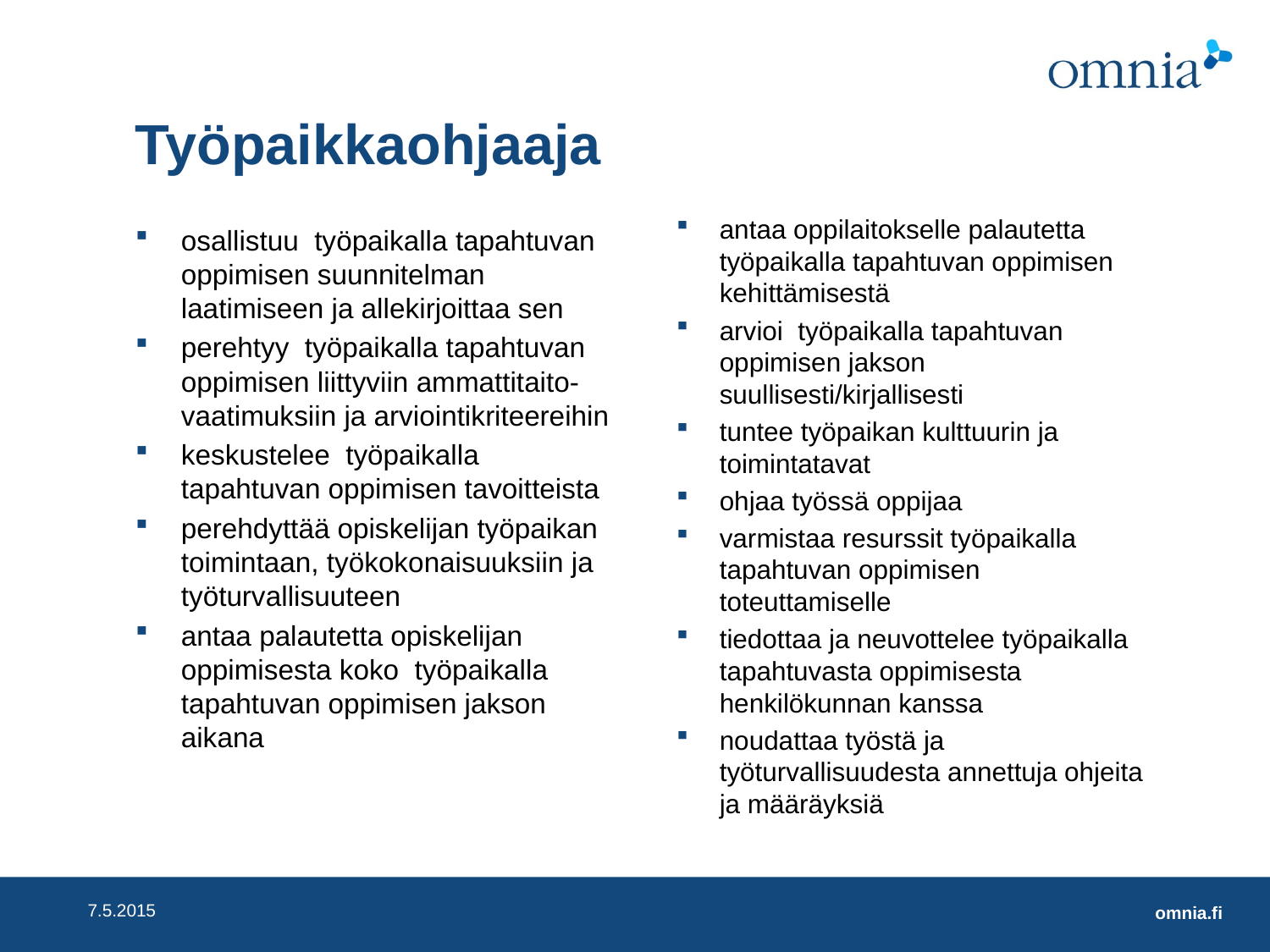

# Työpaikkaohjaaja
antaa oppilaitokselle palautetta  työpaikalla tapahtuvan oppimisen kehittämisestä
arvioi  työpaikalla tapahtuvan oppimisen jakson suullisesti/kirjallisesti
tuntee työpaikan kulttuurin ja toimintatavat
ohjaa työssä oppijaa
varmistaa resurssit työpaikalla tapahtuvan oppimisen toteuttamiselle
tiedottaa ja neuvottelee työpaikalla tapahtuvasta oppimisesta henkilökunnan kanssa
noudattaa työstä ja työturvallisuudesta annettuja ohjeita ja määräyksiä

osallistuu  työpaikalla tapahtuvan oppimisen suunnitelman laatimiseen ja allekirjoittaa sen
perehtyy  työpaikalla tapahtuvan oppimisen liittyviin ammattitaito-vaatimuksiin ja arviointikriteereihin
keskustelee  työpaikalla tapahtuvan oppimisen tavoitteista
perehdyttää opiskelijan työpaikan toimintaan, työkokonaisuuksiin ja työturvallisuuteen
antaa palautetta opiskelijan oppimisesta koko  työpaikalla tapahtuvan oppimisen jakson aikana

7.5.2015